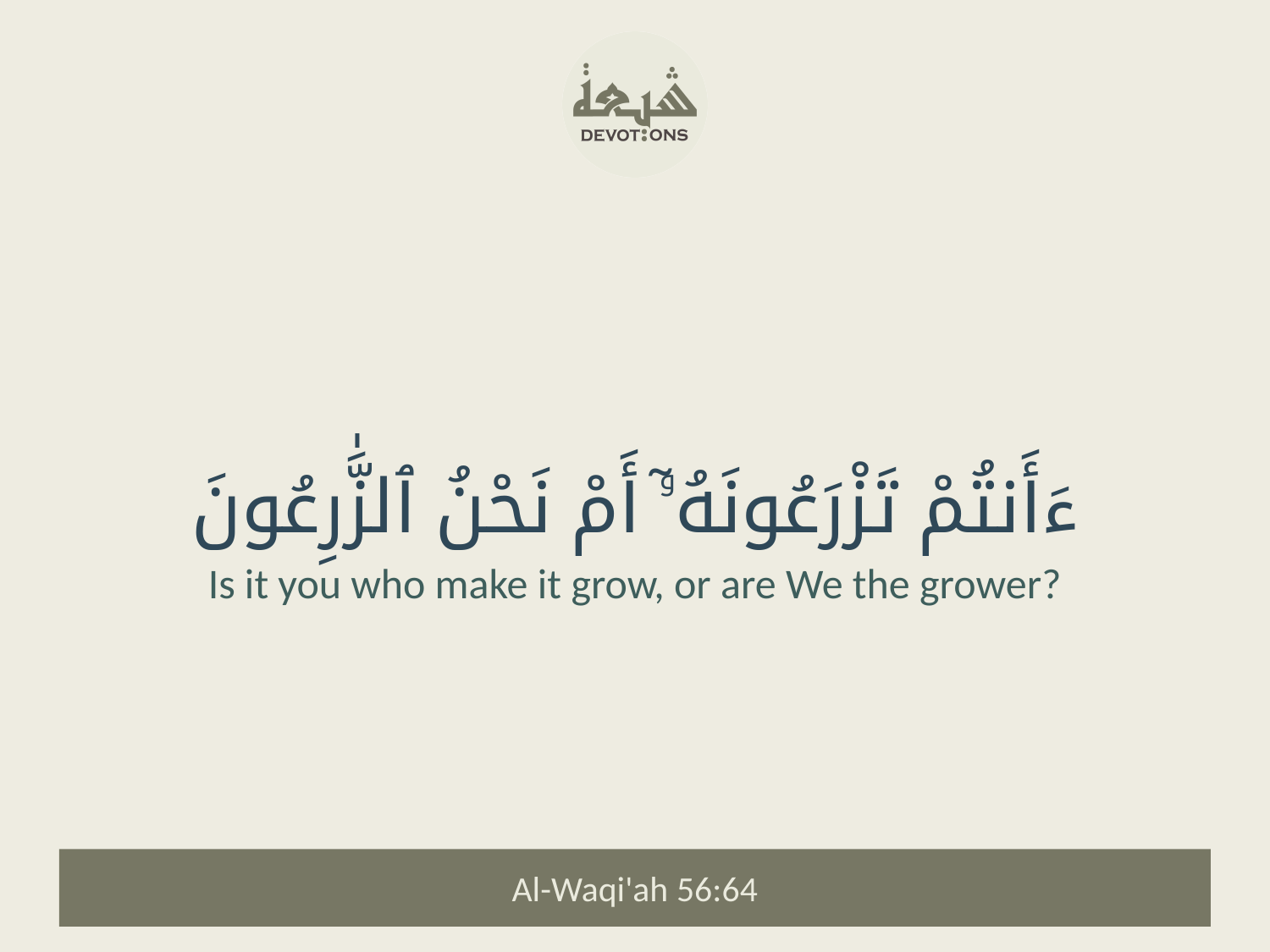

ءَأَنتُمْ تَزْرَعُونَهُۥٓ أَمْ نَحْنُ ٱلزَّٰرِعُونَ
Is it you who make it grow, or are We the grower?
Al-Waqi'ah 56:64